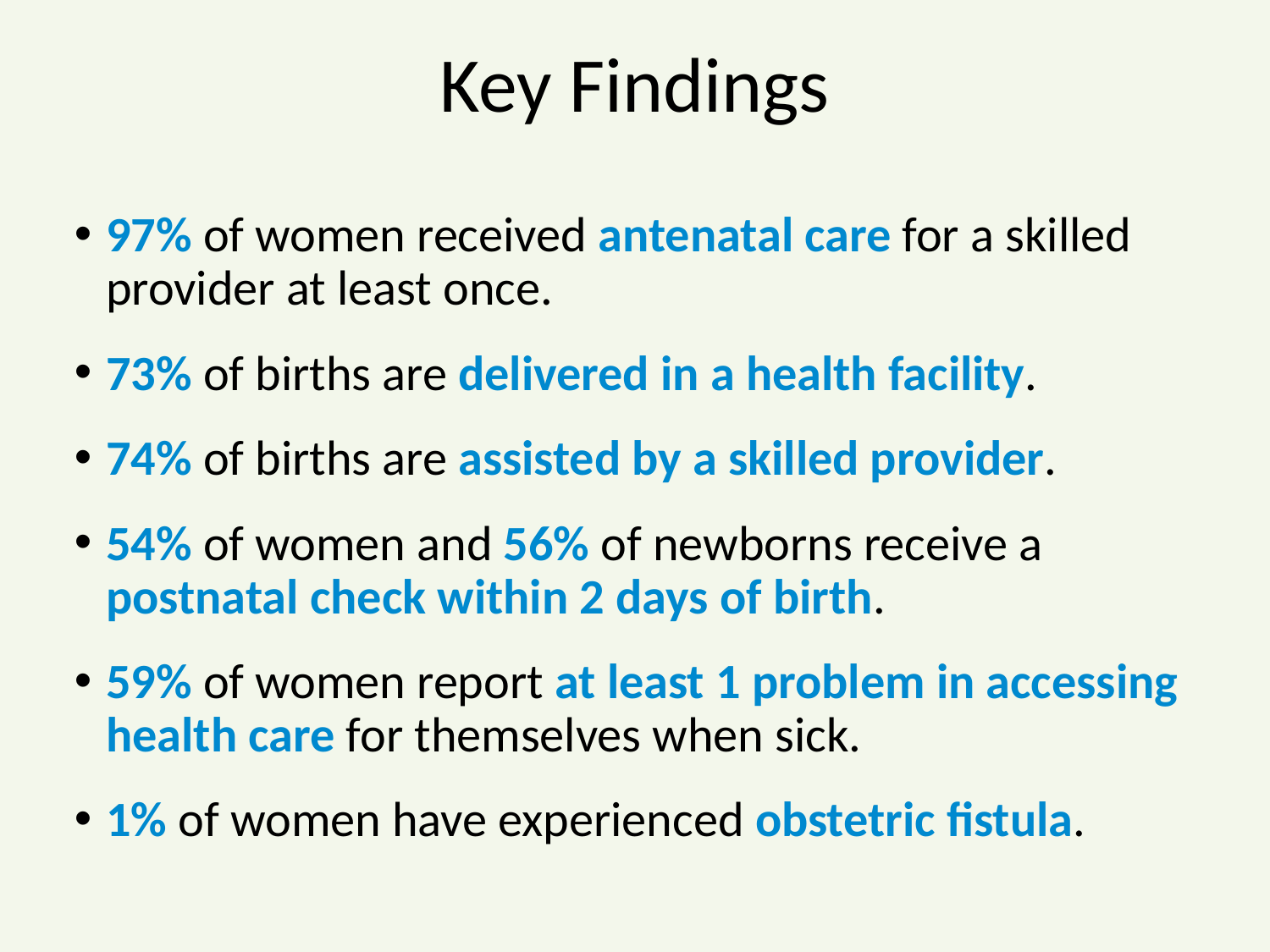

# Key Findings
97% of women received antenatal care for a skilled provider at least once.
73% of births are delivered in a health facility.
74% of births are assisted by a skilled provider.
54% of women and 56% of newborns receive a postnatal check within 2 days of birth.
59% of women report at least 1 problem in accessing health care for themselves when sick.
1% of women have experienced obstetric fistula.